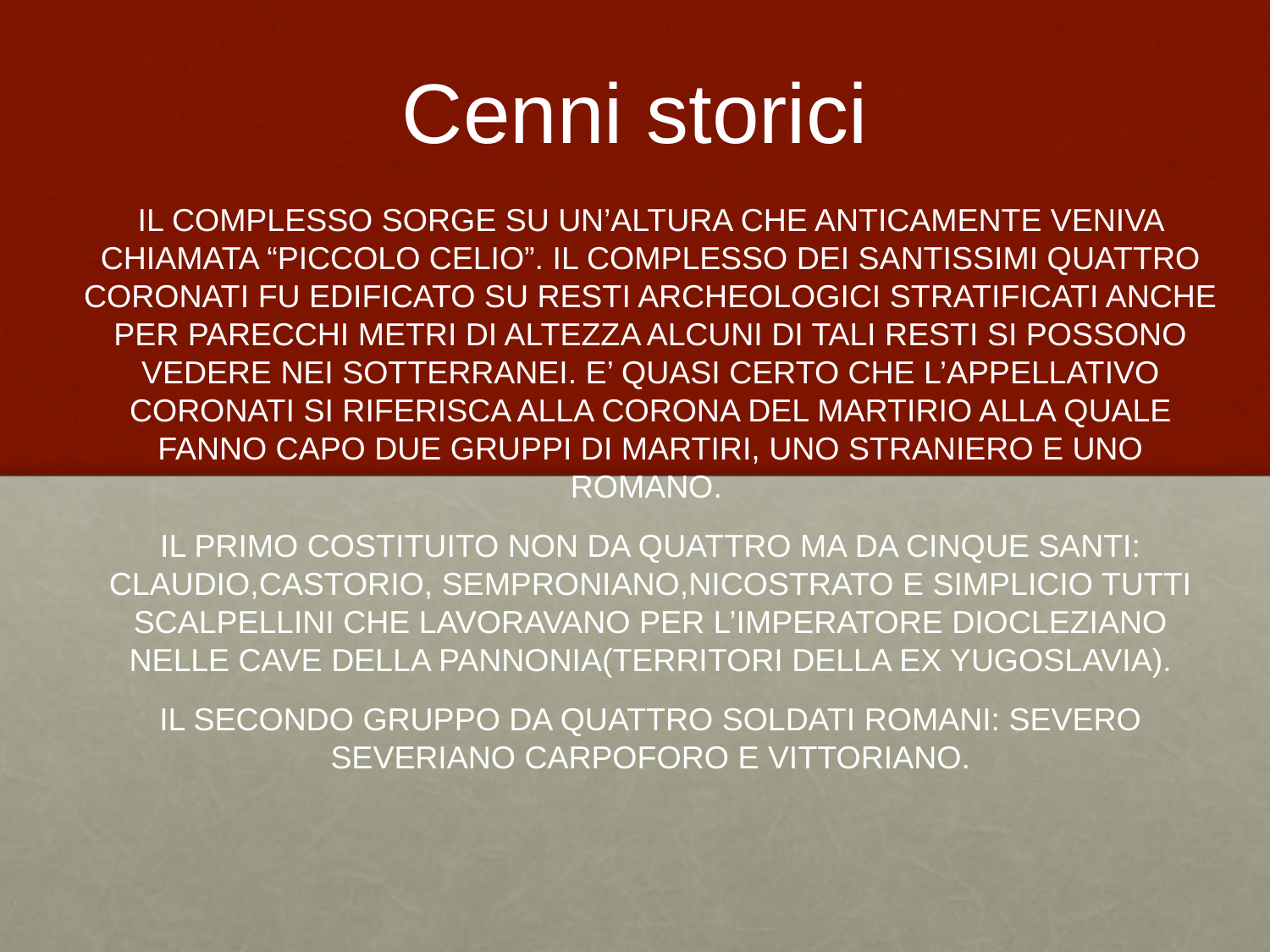

# Cenni storici
IL COMPLESSO SORGE SU UN’ALTURA CHE ANTICAMENTE VENIVA CHIAMATA “PICCOLO CELIO”. IL COMPLESSO DEI SANTISSIMI QUATTRO CORONATI FU EDIFICATO SU RESTI ARCHEOLOGICI STRATIFICATI ANCHE PER PARECCHI METRI DI ALTEZZA ALCUNI DI TALI RESTI SI POSSONO VEDERE NEI SOTTERRANEI. E’ QUASI CERTO CHE L’APPELLATIVO CORONATI SI RIFERISCA ALLA CORONA DEL MARTIRIO ALLA QUALE FANNO CAPO DUE GRUPPI DI MARTIRI, UNO STRANIERO E UNO ROMANO.
IL PRIMO COSTITUITO NON DA QUATTRO MA DA CINQUE SANTI: CLAUDIO,CASTORIO, SEMPRONIANO,NICOSTRATO E SIMPLICIO TUTTI SCALPELLINI CHE LAVORAVANO PER L’IMPERATORE DIOCLEZIANO NELLE CAVE DELLA PANNONIA(TERRITORI DELLA EX YUGOSLAVIA).
IL SECONDO GRUPPO DA QUATTRO SOLDATI ROMANI: SEVERO SEVERIANO CARPOFORO E VITTORIANO.